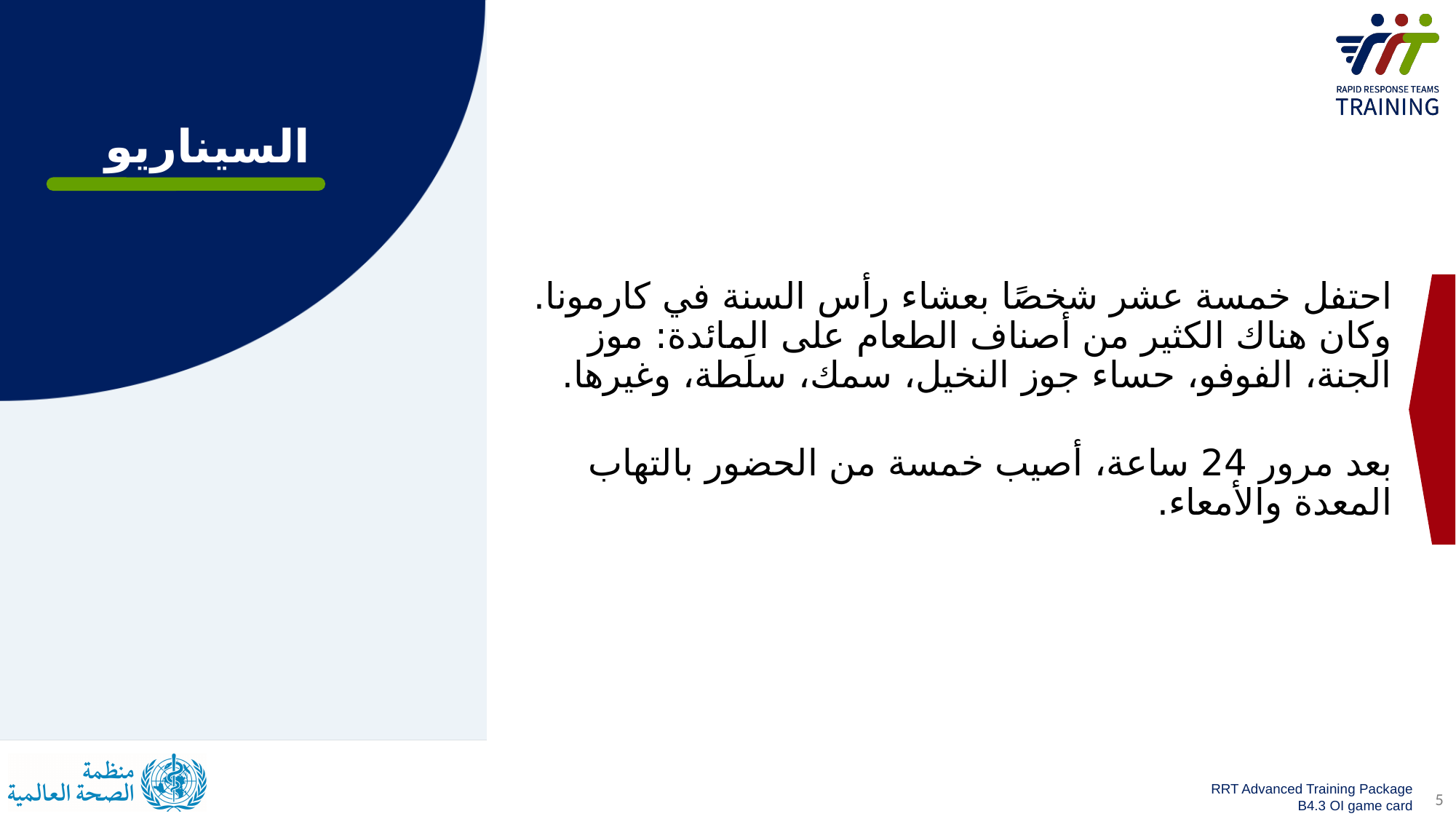

السيناريو
احتفل خمسة عشر شخصًا بعشاء رأس السنة في كارمونا. وكان هناك الكثير من أصناف الطعام على المائدة: موز الجنة، الفوفو، حساء جوز النخيل، سمك، سلَطة، وغيرها.

بعد مرور 24 ساعة، أصيب خمسة من الحضور بالتهاب المعدة والأمعاء.